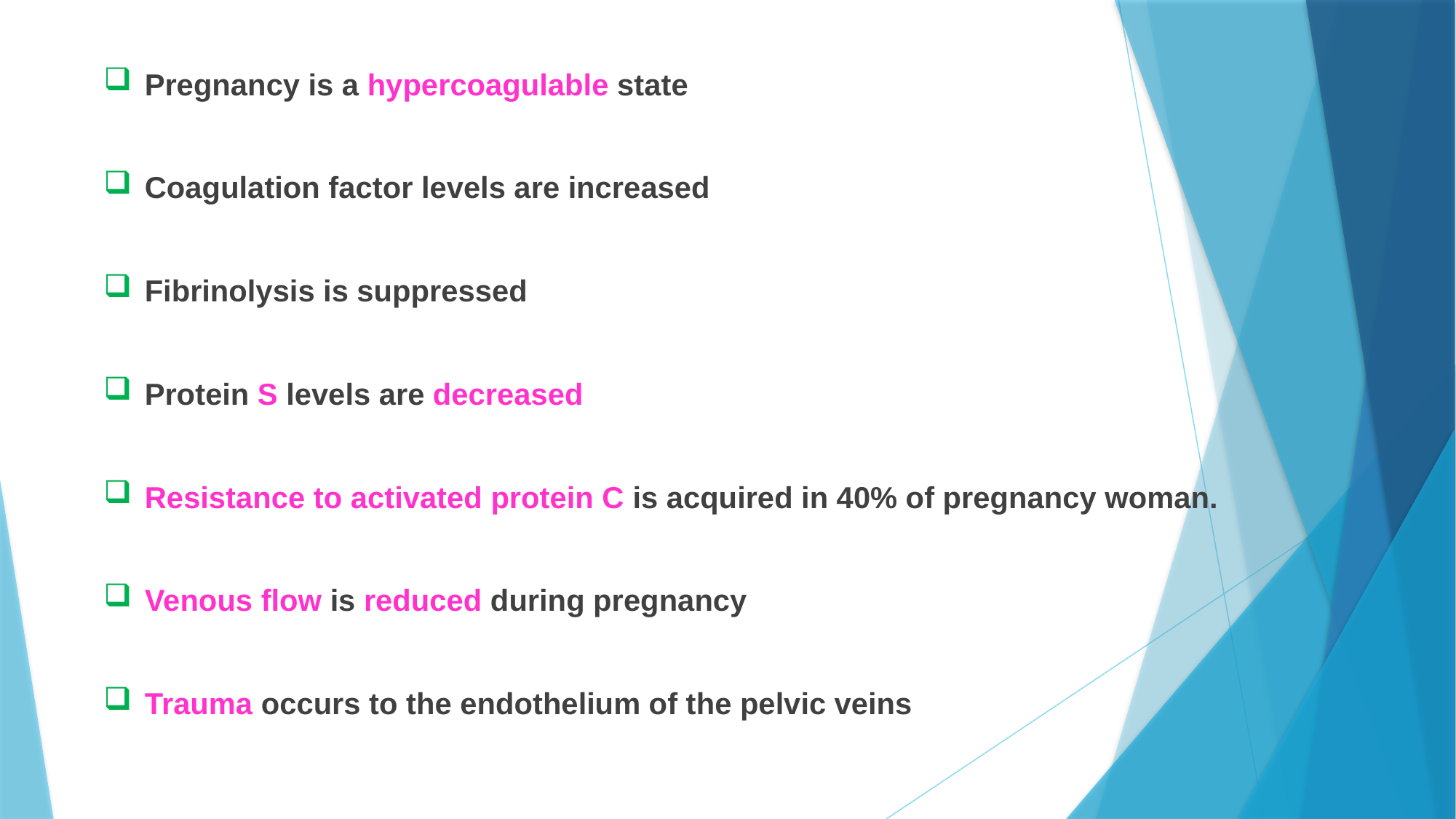

Pregnancy is a hypercoagulable state

Coagulation factor levels are increased

Fibrinolysis is suppressed

Protein S levels are decreased

Resistance to activated protein C is acquired in 40% of pregnancy woman.

Venous flow is reduced during pregnancy

Trauma occurs to the endothelium of the pelvic veins